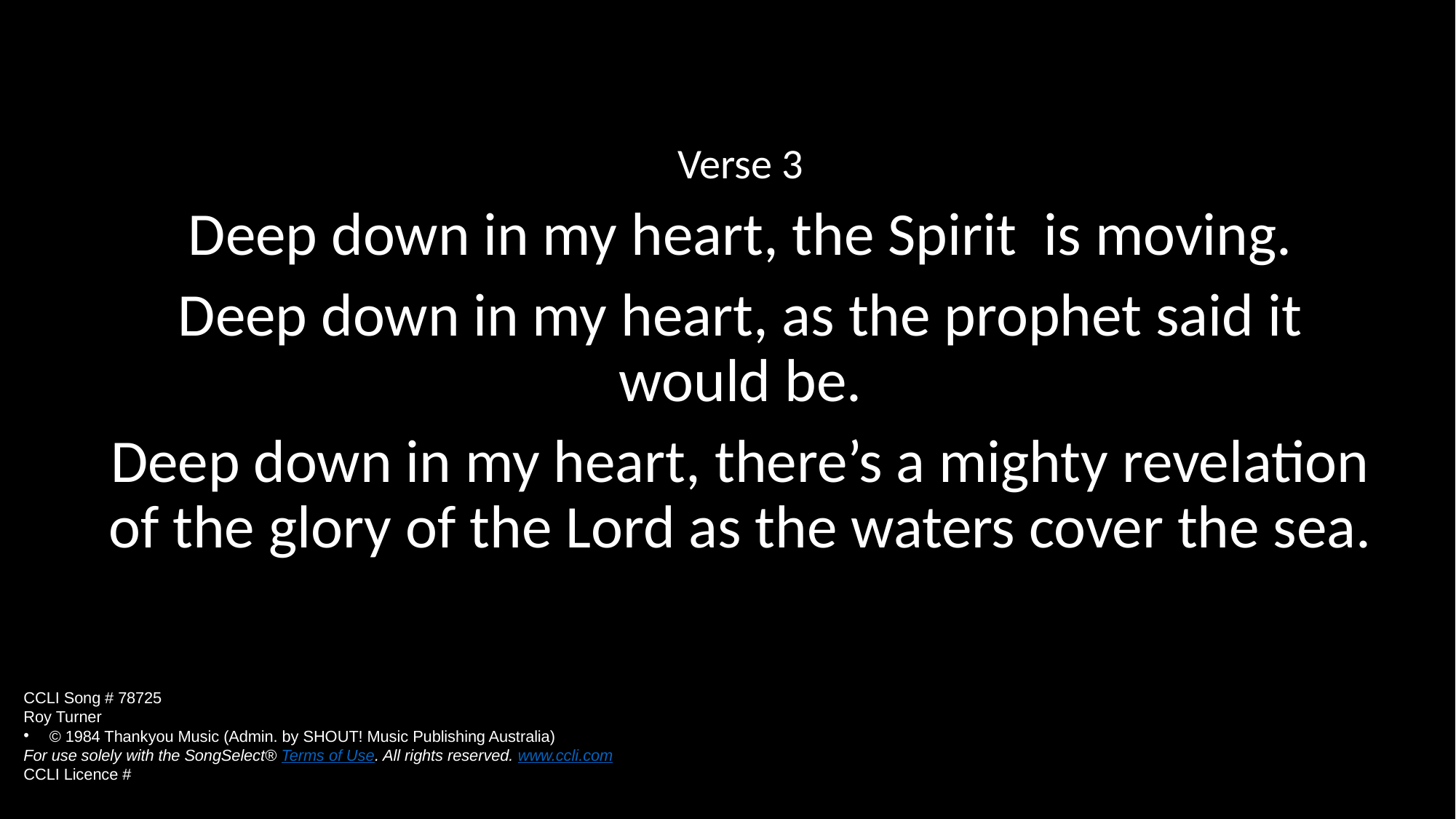

Verse 3
Deep down in my heart, the Spirit  is moving.
Deep down in my heart, as the prophet said it would be.
Deep down in my heart, there’s a mighty revelation of the glory of the Lord as the waters cover the sea.
CCLI Song # 78725
Roy Turner
© 1984 Thankyou Music (Admin. by SHOUT! Music Publishing Australia)
For use solely with the SongSelect® Terms of Use. All rights reserved. www.ccli.com
CCLI Licence #